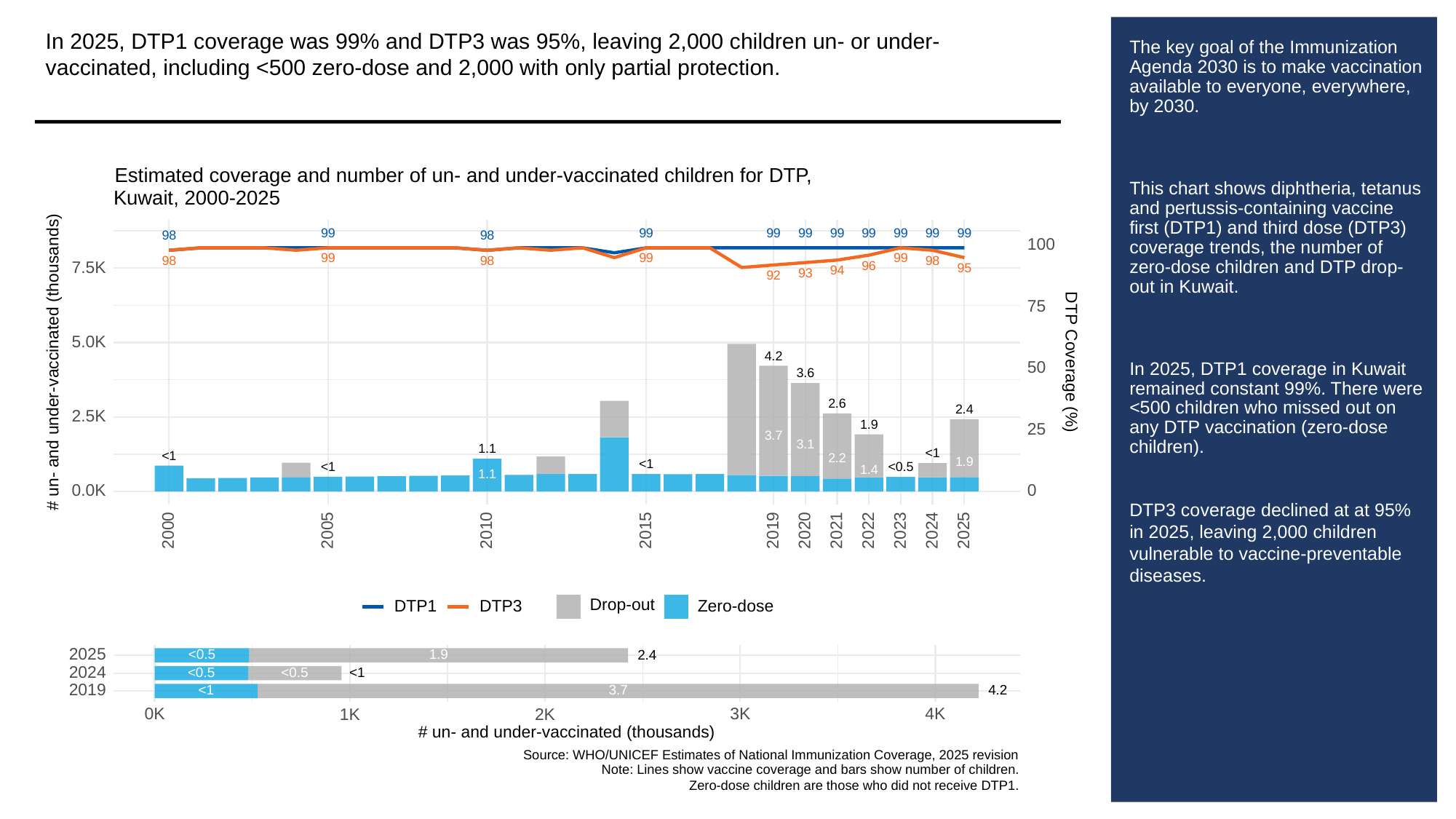

In 2025, DTP1 coverage was 99% and DTP3 was 95%, leaving 2,000 children un- or under-vaccinated, including <500 zero-dose and 2,000 with only partial protection.
# The key goal of the Immunization Agenda 2030 is to make vaccination available to everyone, everywhere, by 2030.

This chart shows diphtheria, tetanus and pertussis-containing vaccine first (DTP1) and third dose (DTP3) coverage trends, the number of zero-dose children and DTP drop-out in Kuwait.

In 2025, DTP1 coverage in Kuwait remained constant 99%. There were <500 children who missed out on any DTP vaccination (zero-dose children).

DTP3 coverage declined at at 95% in 2025, leaving 2,000 children vulnerable to vaccine-preventable diseases.

Estimated coverage and number of un- and under-vaccinated children for DTP,
Kuwait, 2000-2025

99
99
99
99
99
99
99
99
99

98
98
100

99
99
99
98
98
98
96
7.5K
95
94

93
92
75

5.0K

4.2
# un- and under-vaccinated (thousands)
DTP Coverage (%)
50

3.6

2.6

2.4
2.5K

1.9
25
3.7

3.1
1.1
<1
<1

2.2

1.9

<1

<0.5
<1

1.4

1.1

0.0K
0

2023
2000
2005
2010
2015
2019
2020
2021
2022
2024
2025

Drop-out
DTP3
Zero-dose
DTP1

2025
<0.5
1.9
2.4

2024
<0.5
<0.5
<1

2019
3.7
<1
4.2

3K
0K
1K
2K
4K
# un- and under-vaccinated (thousands)
Source: WHO/UNICEF Estimates of National Immunization Coverage, 2025 revision
Note: Lines show vaccine coverage and bars show number of children.
Zero-dose children are those who did not receive DTP1.